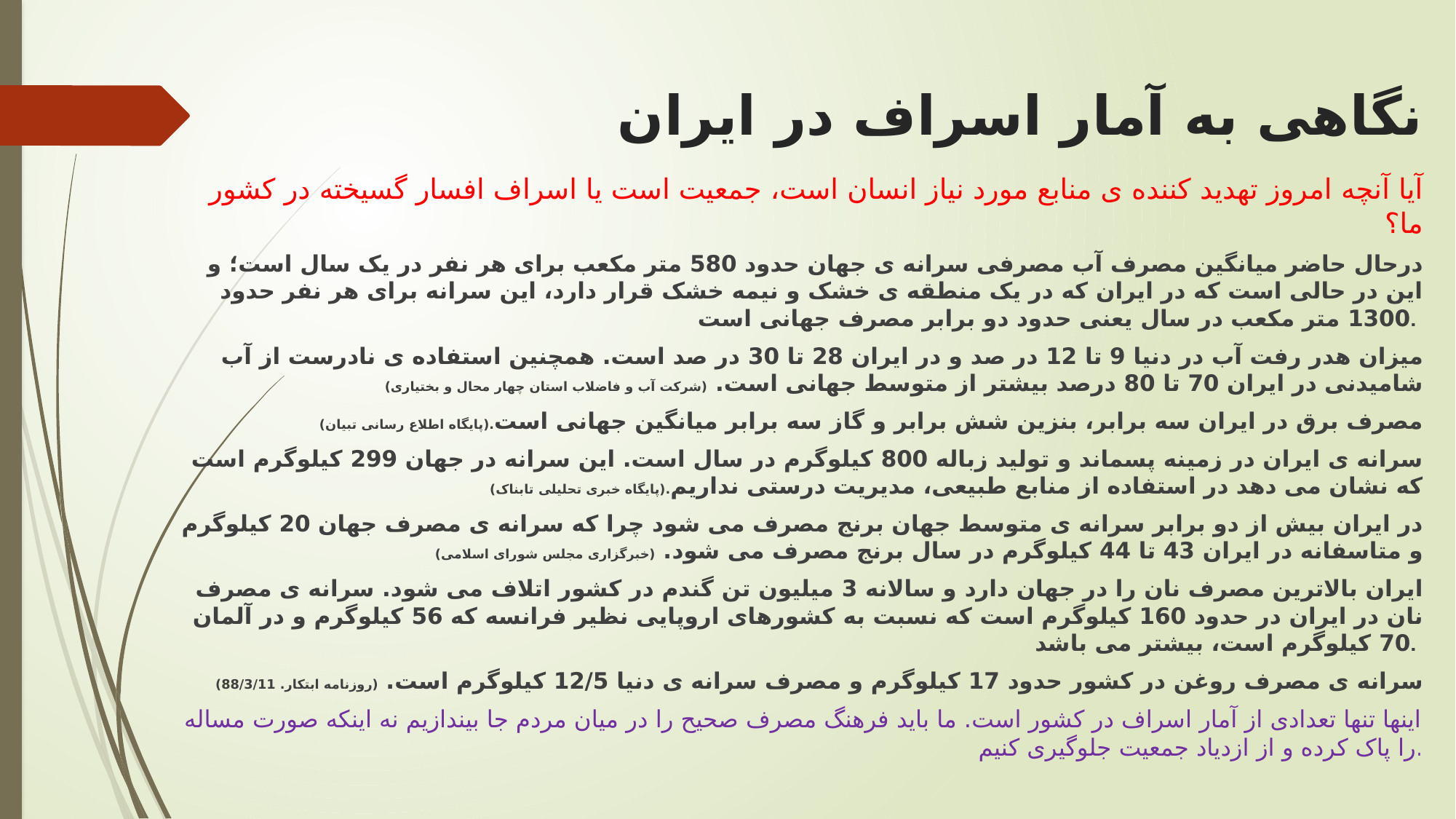

# نگاهی به آمار اسراف در ایران
آیا آنچه امروز تهدید کننده ی منابع مورد نیاز انسان است، جمعیت است یا اسراف افسار گسیخته در کشور ما؟
درحال حاضر میانگین مصرف آب مصرفی سرانه ی جهان حدود 580 متر مکعب برای هر نفر در یک سال است؛ و این در حالی است که در ایران که در یک منطقه ی خشک و نیمه خشک قرار دارد، این سرانه برای هر نفر حدود 1300 متر مکعب در سال یعنی حدود دو برابر مصرف جهانی است.
میزان هدر رفت آب در دنیا 9 تا 12 در صد و در ایران 28 تا 30 در صد است. همچنین استفاده ی نادرست از آب شامیدنی در ایران 70 تا 80 درصد بیشتر از متوسط جهانی است. (شرکت آب و فاضلاب استان چهار محال و بختیاری)
مصرف برق در ایران سه برابر، بنزین شش برابر و گاز سه برابر میانگین جهانی است.(پایگاه اطلاع رسانی تبیان)
سرانه ی ایران در زمینه پسماند و تولید زباله 800 کیلوگرم در سال است. این سرانه در جهان 299 کیلوگرم است که نشان می دهد در استفاده از منابع طبیعی،‌ مدیریت درستی نداریم.(پایگاه خبری تحلیلی تابناک)
در ایران بیش از دو برابر سرانه ی متوسط جهان برنج مصرف می شود چرا که سرانه ی مصرف جهان 20 کیلوگرم و متاسفانه در ایران 43 تا 44 کیلوگرم در سال برنج مصرف می شود. (خبرگزاری مجلس شورای اسلامی)
ایران بالاترین مصرف نان را در جهان دارد و سالانه 3 میلیون تن گندم در کشور اتلاف می شود. سرانه ی مصرف نان در ایران در حدود 160 کیلوگرم است که نسبت به کشورهای اروپایی نظیر فرانسه که 56 کیلوگرم و در آلمان 70 کیلوگرم است، بیشتر می باشد.
سرانه ی مصرف روغن در کشور حدود 17 کیلوگرم و مصرف سرانه ی دنیا 12/5 کیلوگرم است. (روزنامه ابتکار. 88/3/11)
اینها تنها تعدادی از آمار اسراف در کشور است. ما باید فرهنگ مصرف صحیح را در میان مردم جا بیندازیم نه اینکه صورت مساله را پاک کرده و از ازدیاد جمعیت جلوگیری کنیم.